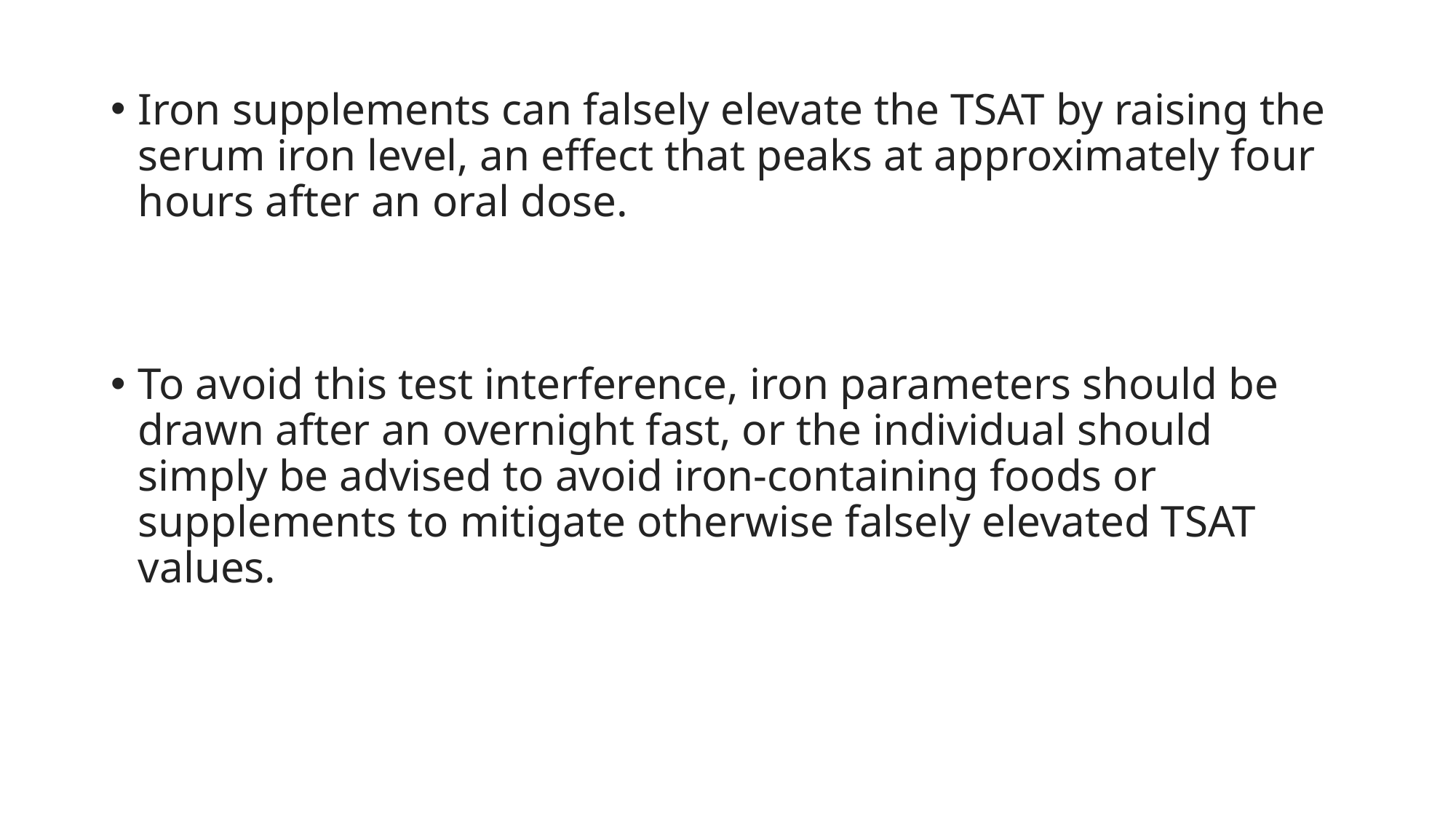

Iron supplements can falsely elevate the TSAT by raising the serum iron level, an effect that peaks at approximately four hours after an oral dose.

To avoid this test interference, iron parameters should be drawn after an overnight fast, or the individual should simply be advised to avoid iron-containing foods or supplements to mitigate otherwise falsely elevated TSAT values.